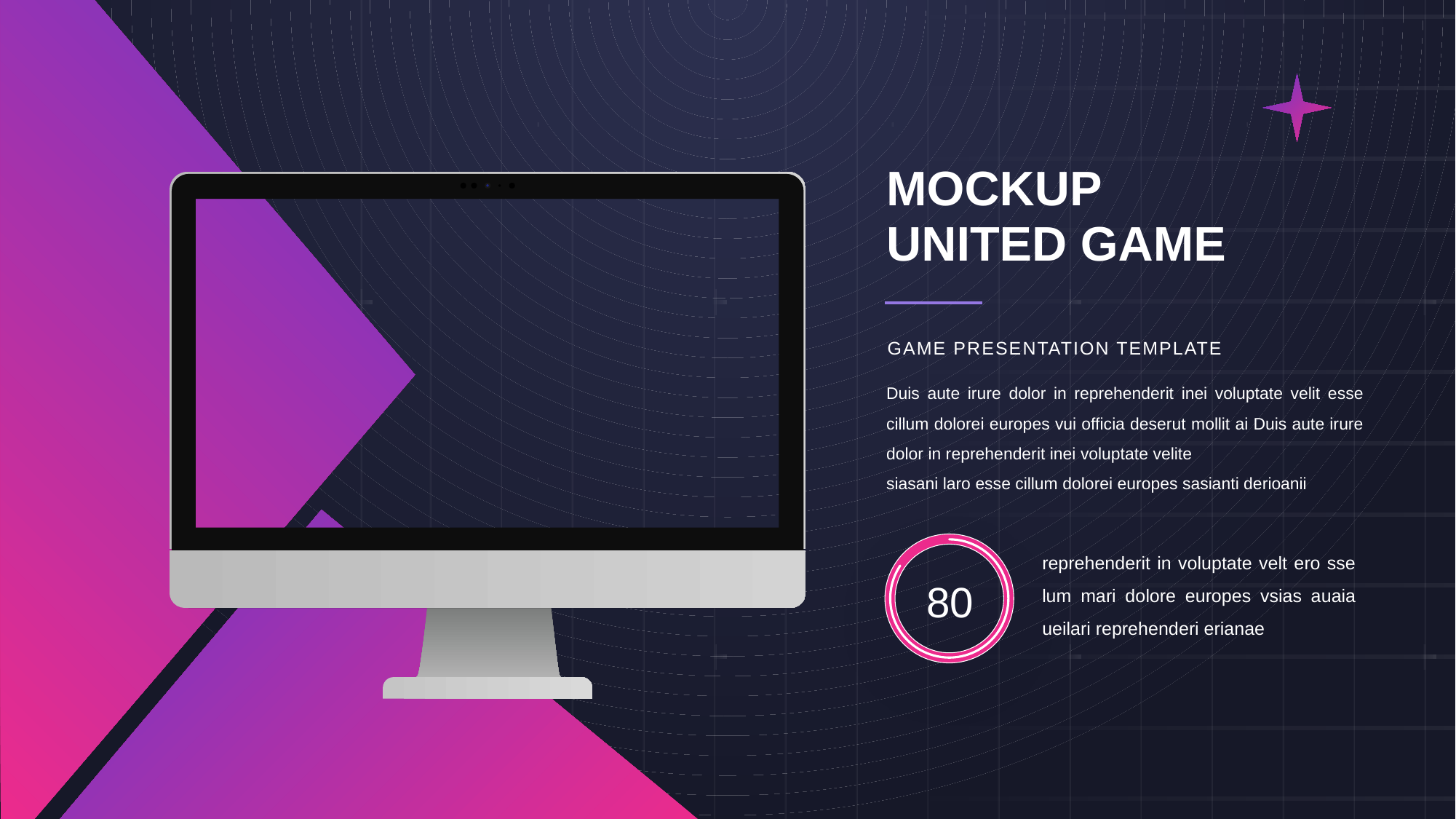

MOCKUP UNITED GAME
GAME PRESENTATION TEMPLATE
Duis aute irure dolor in reprehenderit inei voluptate velit esse cillum dolorei europes vui officia deserut mollit ai Duis aute irure dolor in reprehenderit inei voluptate velite
siasani laro esse cillum dolorei europes sasianti derioanii

80
reprehenderit in voluptate velt ero sse lum mari dolore europes vsias auaia ueilari reprehenderi erianae